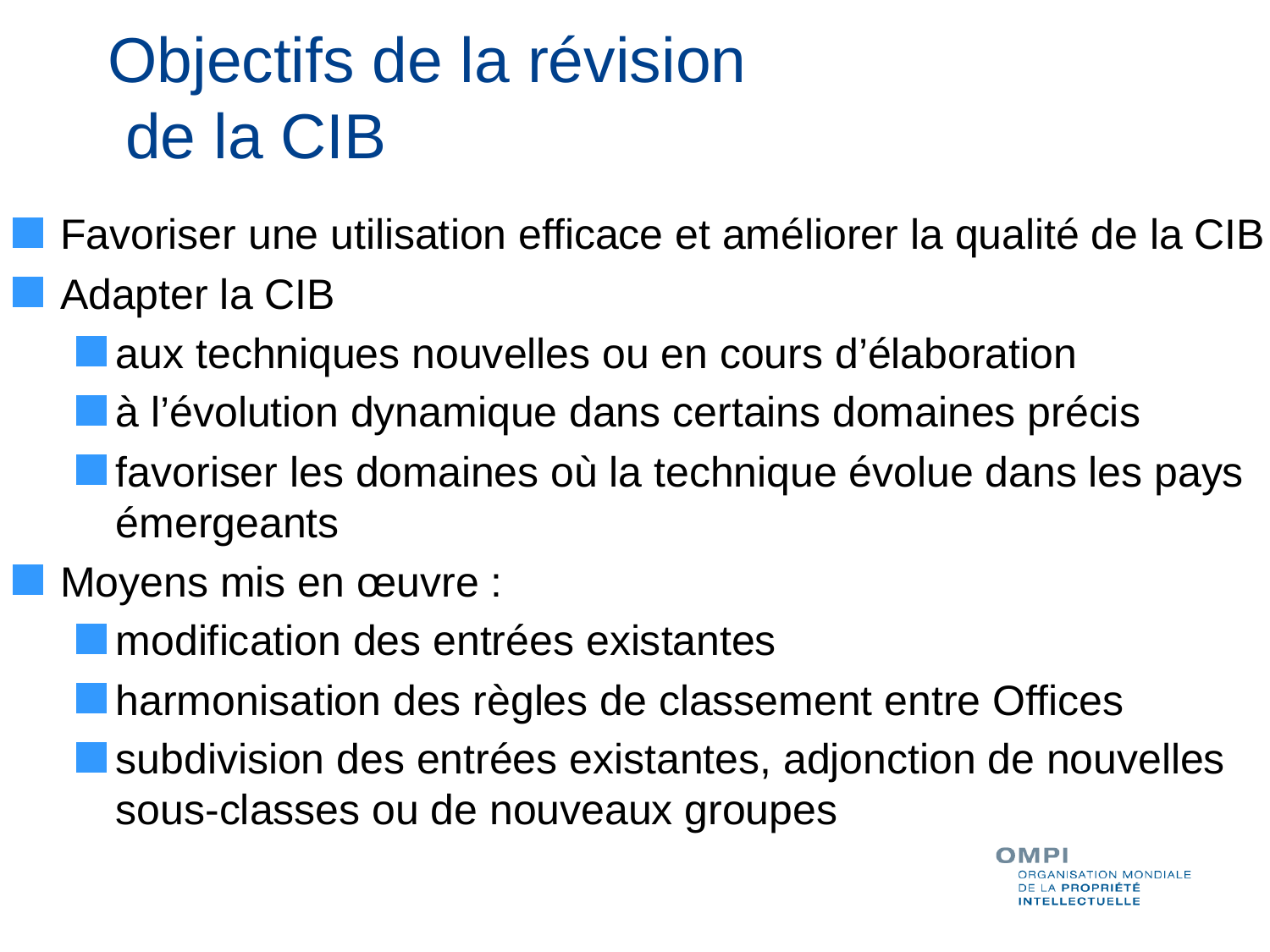

# Objectifs de la révision de la CIB
Favoriser une utilisation efficace et améliorer la qualité de la CIB
Adapter la CIB
aux techniques nouvelles ou en cours d’élaboration
à l’évolution dynamique dans certains domaines précis
favoriser les domaines où la technique évolue dans les pays émergeants
Moyens mis en œuvre :
modification des entrées existantes
harmonisation des règles de classement entre Offices
subdivision des entrées existantes, adjonction de nouvelles sous-classes ou de nouveaux groupes